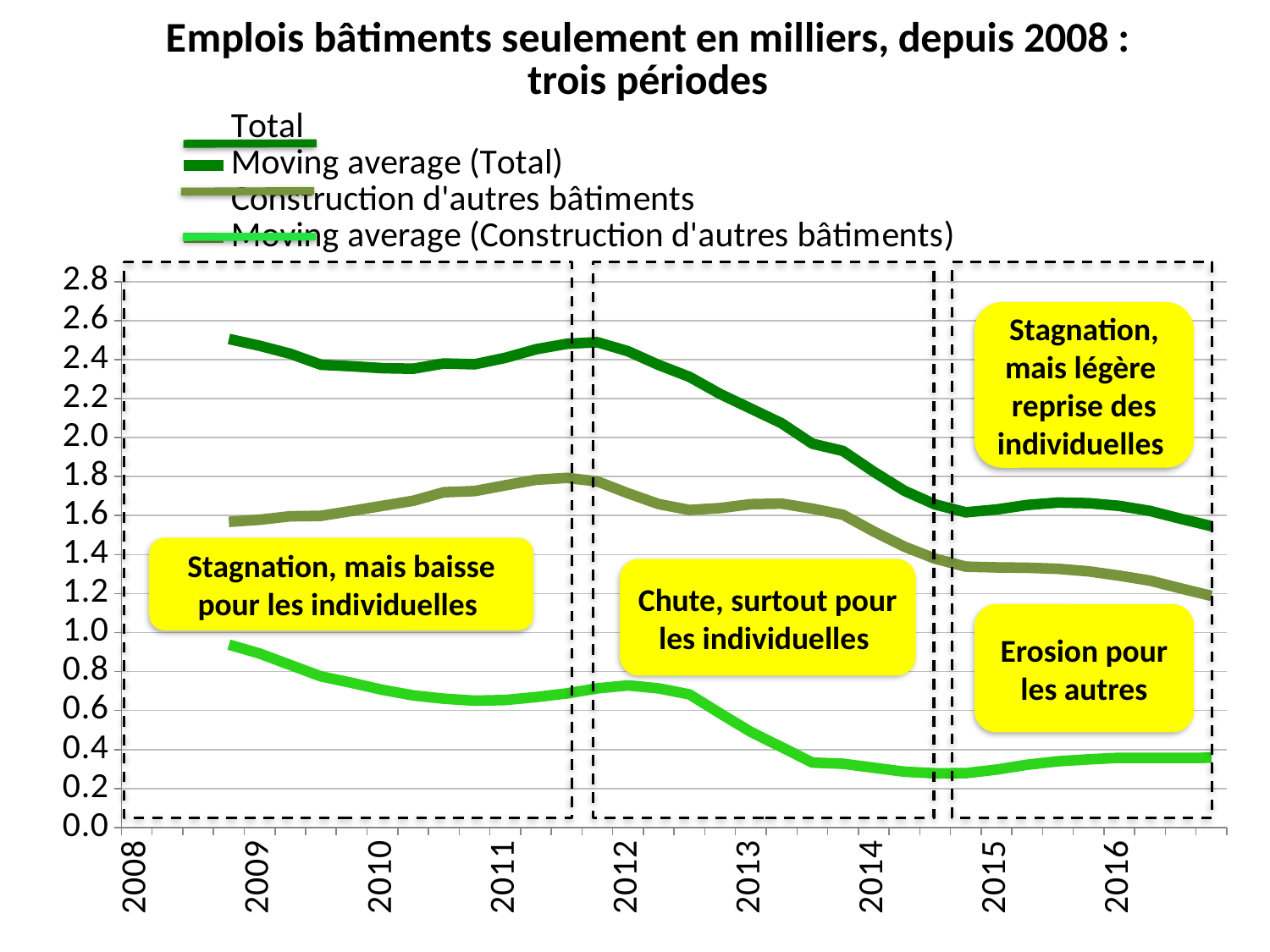

### Chart: Emplois bâtiments seulement en milliers, depuis 2008 : trois périodes

| Category | Total | Construction d'autres bâtiments | Construction de maisons individuelles |
|---|---|---|---|
| 2008.0 | 2.605165 | 1.628249 | 0.976916 |
|  | 2.588142 | 1.576392 | 1.01175 |
|  | 2.586541 | 1.605925 | 0.980616 |
|  | 2.242732 | 1.460616 | 0.782116 |
| 2009.0 | 2.465681 | 1.670732 | 0.794949 |
|  | 2.423881 | 1.647699 | 0.776182 |
|  | 2.361582 | 1.614449 | 0.747133 |
|  | 2.211881 | 1.561615 | 0.650266 |
| 2010.0 | 2.426343 | 1.774876 | 0.651467 |
|  | 2.41312 | 1.75157 | 0.66155 |
|  | 2.469386 | 1.789253 | 0.680133 |
|  | 2.194499 | 1.585816 | 0.608683 |
| 2011.0 | 2.558399 | 1.892799 | 0.6656 |
|  | 2.589042 | 1.867492 | 0.72155 |
|  | 2.581616 | 1.826633 | 0.754983 |
|  | 2.227132 | 1.513516 | 0.713616 |
| 2012.0 | 2.372551 | 1.648268 | 0.724283 |
|  | 2.307714 | 1.646498 | 0.661216 |
|  | 2.338003 | 1.70537 | 0.632633 |
|  | 1.875471 | 1.552604 | 0.322867 |
| 2013.0 | 2.073158 | 1.72802 | 0.345138 |
|  | 2.007924 | 1.65902 | 0.348904 |
|  | 1.918791 | 1.602353 | 0.316438 |
|  | 1.7255 | 1.427145 | 0.298355 |
| 2014.0 | 1.647501 | 1.384396 | 0.263105 |
|  | 1.615396 | 1.347646 | 0.26775 |
|  | 1.639329 | 1.355812 | 0.283517 |
|  | 1.563628 | 1.263562 | 0.300066 |
| 2015.0 | 1.706072 | 1.368906 | 0.337166 |
|  | 1.707822 | 1.340322 | 0.3675 |
|  | 1.688656 | 1.334489 | 0.354167 |
|  | 1.550656 | 1.211156 | 0.3395 |
| 2016.0 | 1.65099 | 1.281323 | 0.369667 |
|  | 1.603647 | 1.237864 | 0.365783 |
|  | 1.528031 | 1.174781 | 0.35325 |
|  | 1.400497 | 1.057497 | 0.343 |

Stagnation, mais légère  reprise des individuelles
Stagnation, mais baisse pour les individuelles
Chute, surtout pour les individuelles
Erosion pour les autres